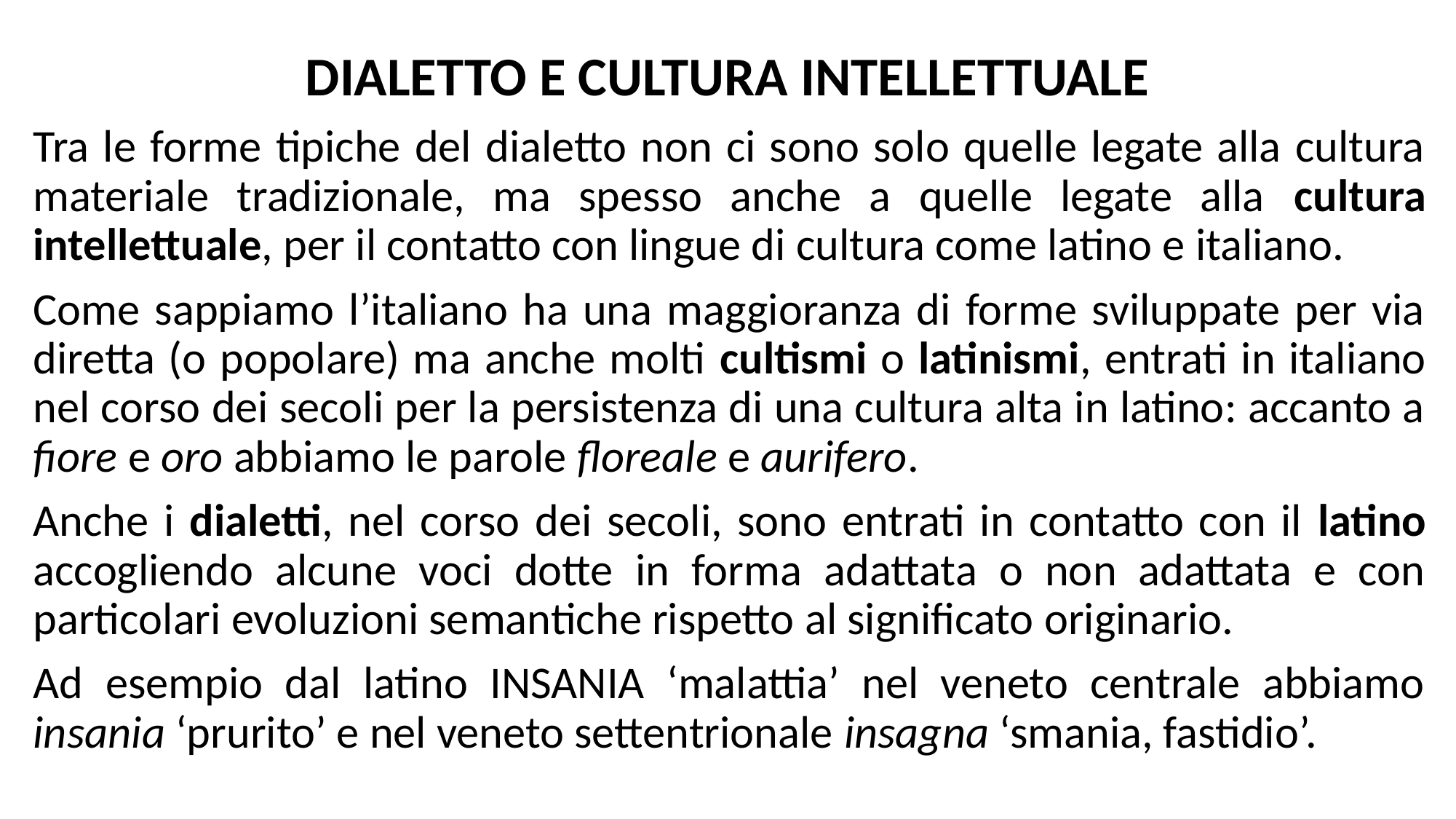

# DIALETTO E CULTURA INTELLETTUALE
Tra le forme tipiche del dialetto non ci sono solo quelle legate alla cultura materiale tradizionale, ma spesso anche a quelle legate alla cultura intellettuale, per il contatto con lingue di cultura come latino e italiano.
Come sappiamo l’italiano ha una maggioranza di forme sviluppate per via diretta (o popolare) ma anche molti cultismi o latinismi, entrati in italiano nel corso dei secoli per la persistenza di una cultura alta in latino: accanto a fiore e oro abbiamo le parole floreale e aurifero.
Anche i dialetti, nel corso dei secoli, sono entrati in contatto con il latino accogliendo alcune voci dotte in forma adattata o non adattata e con particolari evoluzioni semantiche rispetto al significato originario.
Ad esempio dal latino INSANIA ‘malattia’ nel veneto centrale abbiamo insania ‘prurito’ e nel veneto settentrionale insagna ‘smania, fastidio’.